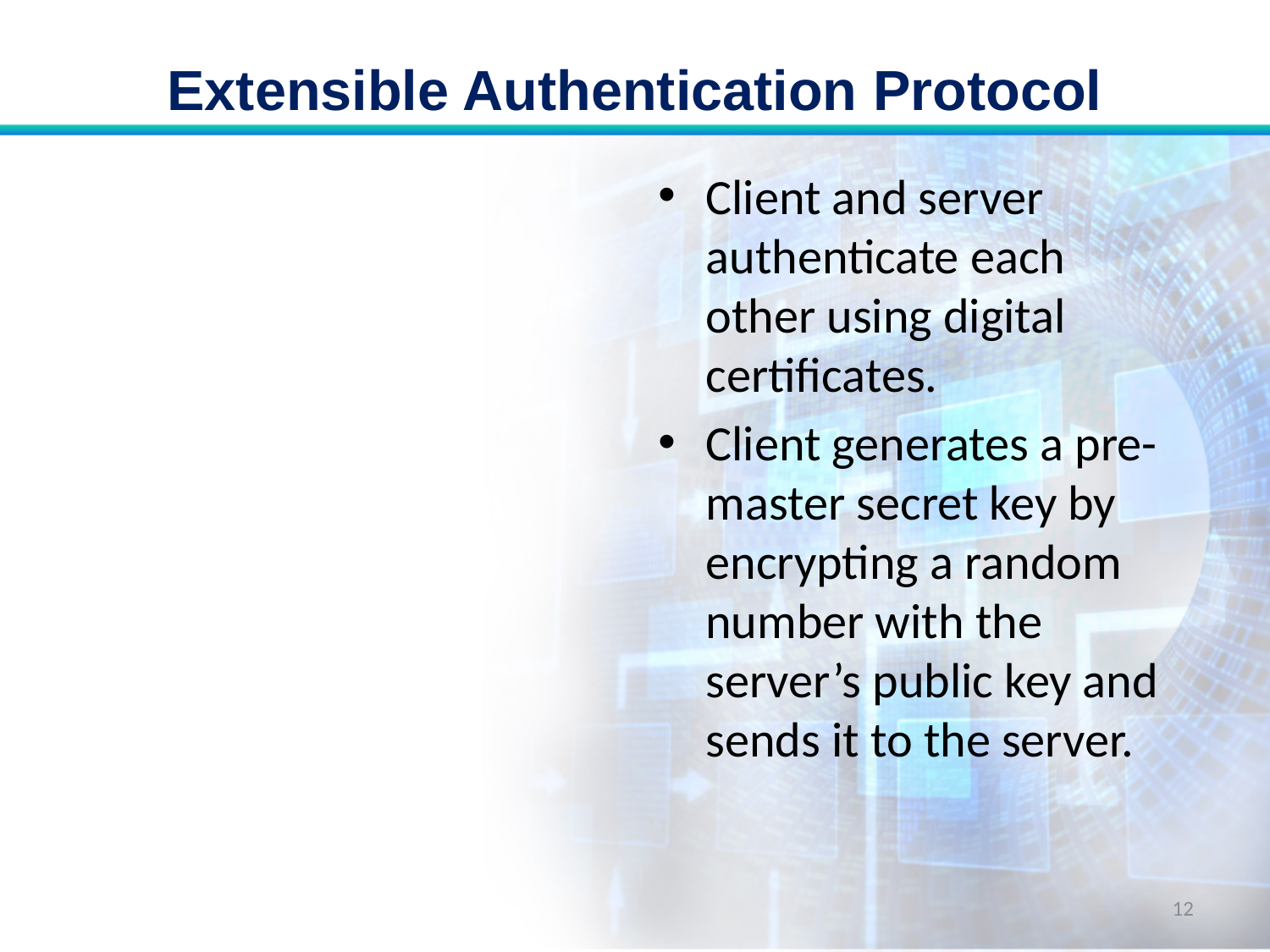

# Extensible Authentication Protocol
Client and server authenticate each other using digital certificates.
Client generates a pre-master secret key by encrypting a random number with the server’s public key and sends it to the server.
12